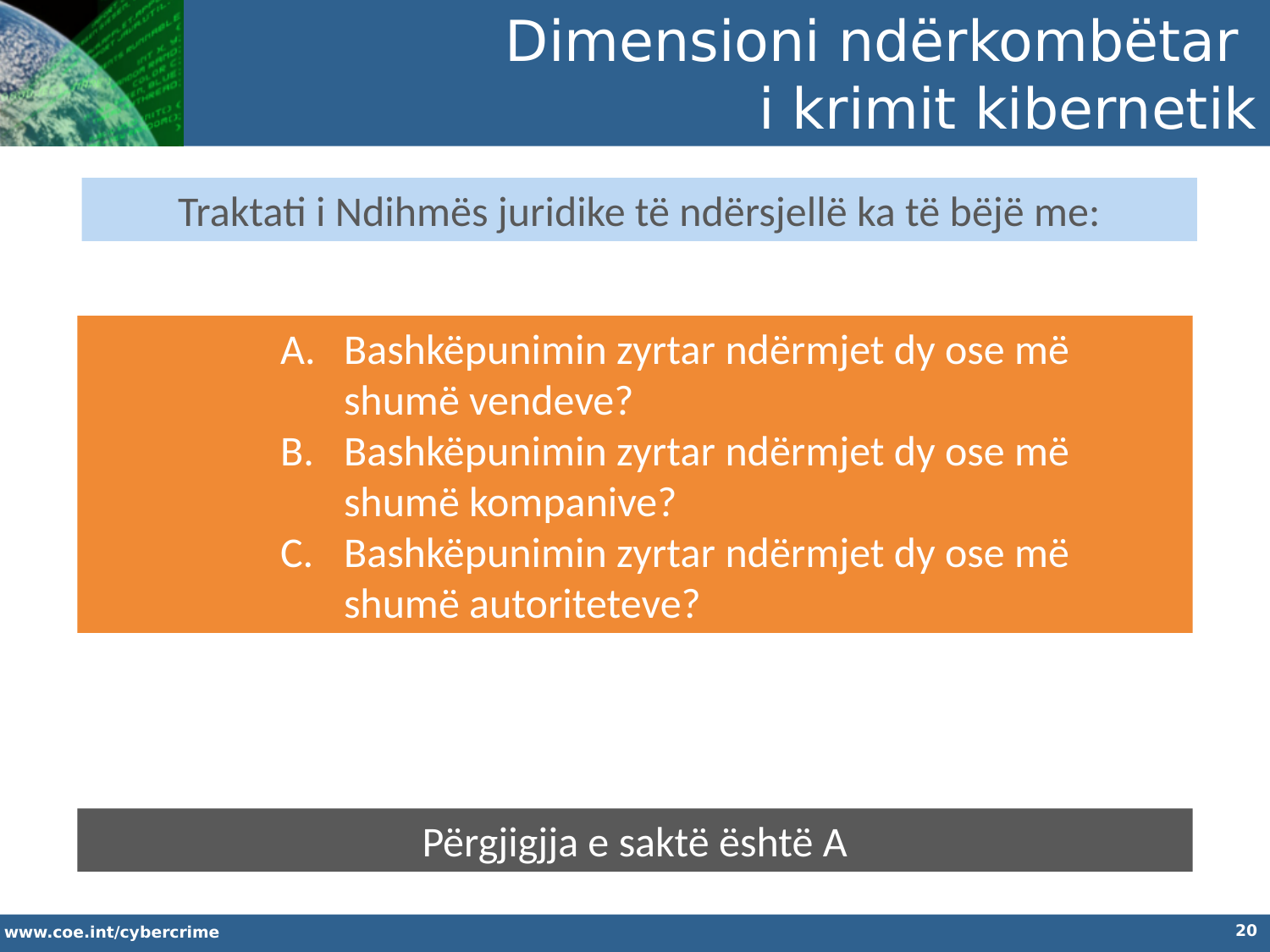

Dimensioni ndërkombëtar
i krimit kibernetik
Traktati i Ndihmës juridike të ndërsjellë ka të bëjë me:
Bashkëpunimin zyrtar ndërmjet dy ose më shumë vendeve?
Bashkëpunimin zyrtar ndërmjet dy ose më shumë kompanive?
Bashkëpunimin zyrtar ndërmjet dy ose më shumë autoriteteve?
Përgjigjja e saktë është A
20